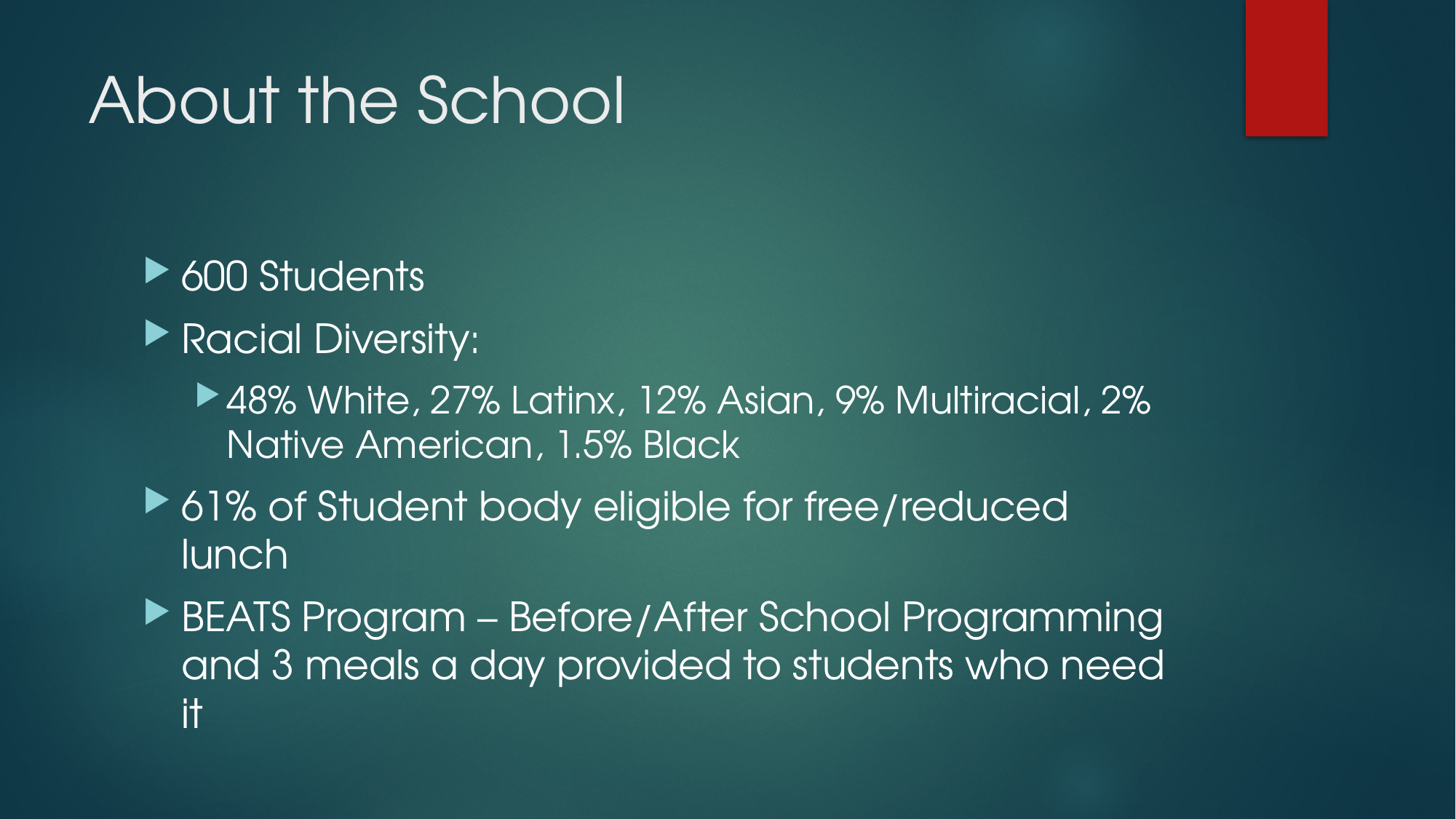

# About the School
600 Students
Racial Diversity:
48% White, 27% Latinx, 12% Asian, 9% Multiracial, 2% Native American, 1.5% Black
61% of Student body eligible for free/reduced lunch
BEATS Program – Before/After School Programming and 3 meals a day provided to students who need it